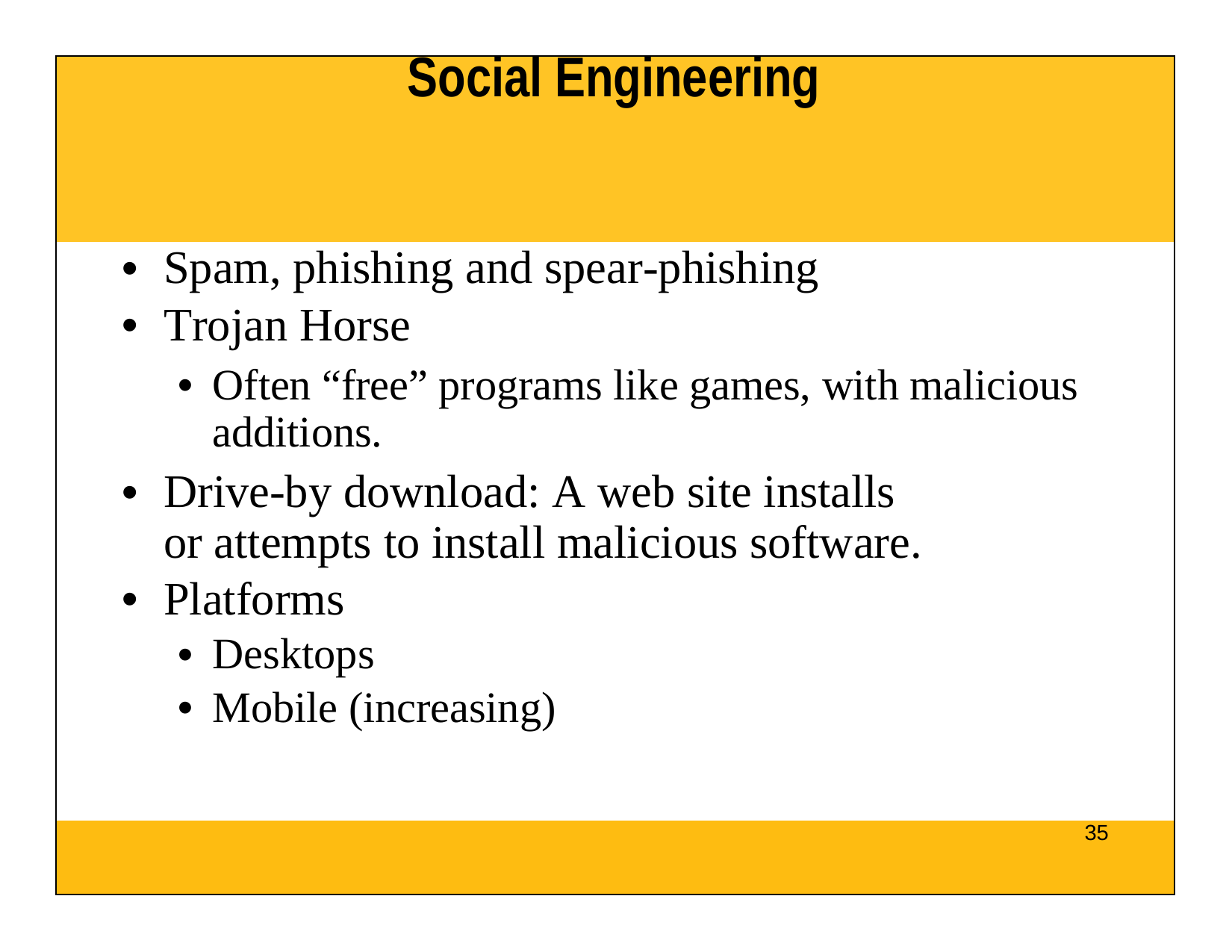

| Social Engineering |
| --- |
| Spam, phishing and spear-phishing Trojan Horse Often “free” programs like games, with malicious additions. Drive-by download: A web site installs or attempts to install malicious software. Platforms Desktops Mobile (increasing) |
| 35 |